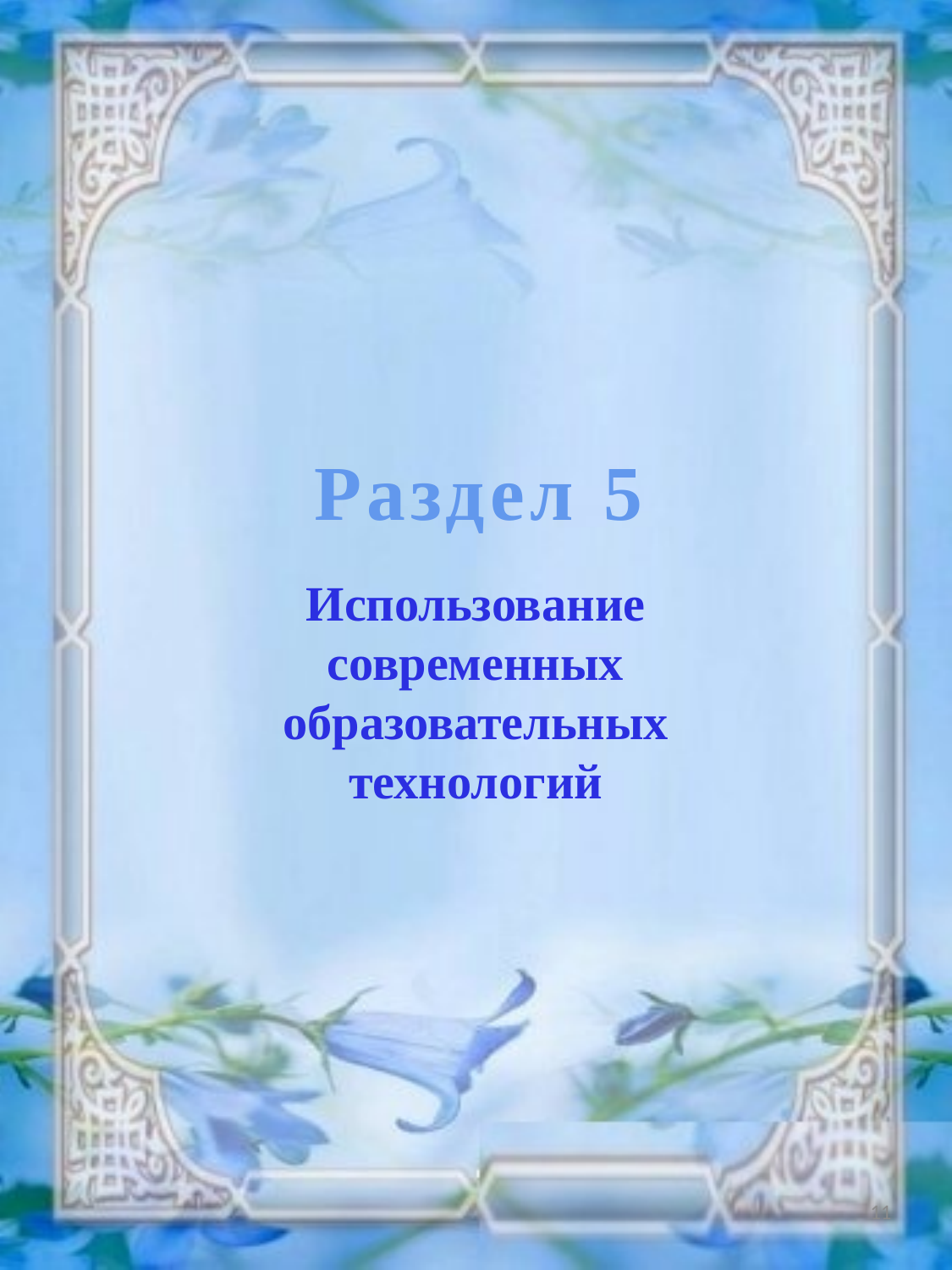

Раздел 5
Использование современных образовательных технологий
11